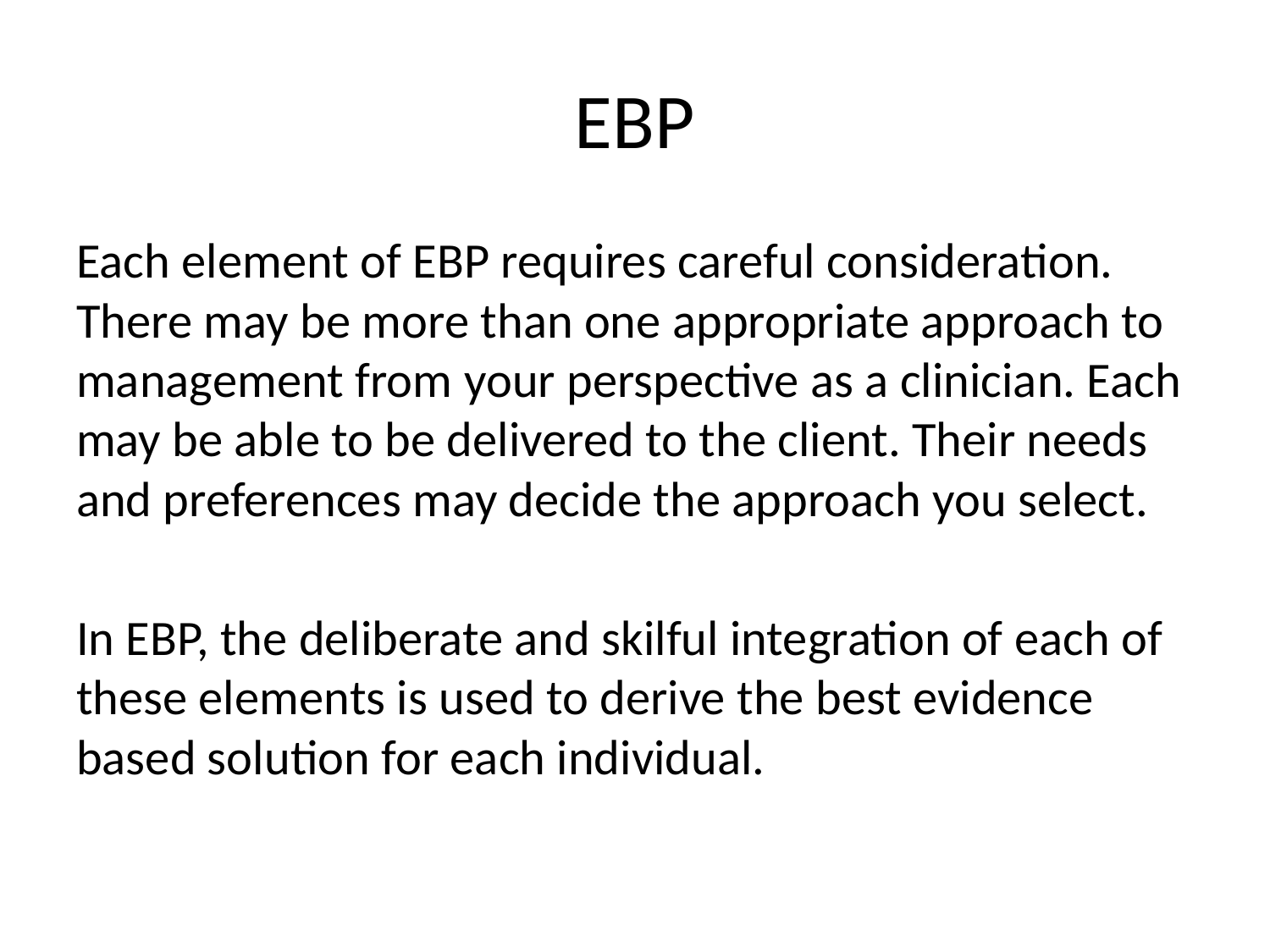

# EBP
Each element of EBP requires careful consideration. There may be more than one appropriate approach to management from your perspective as a clinician. Each may be able to be delivered to the client. Their needs and preferences may decide the approach you select.

In EBP, the deliberate and skilful integration of each of these elements is used to derive the best evidence based solution for each individual.